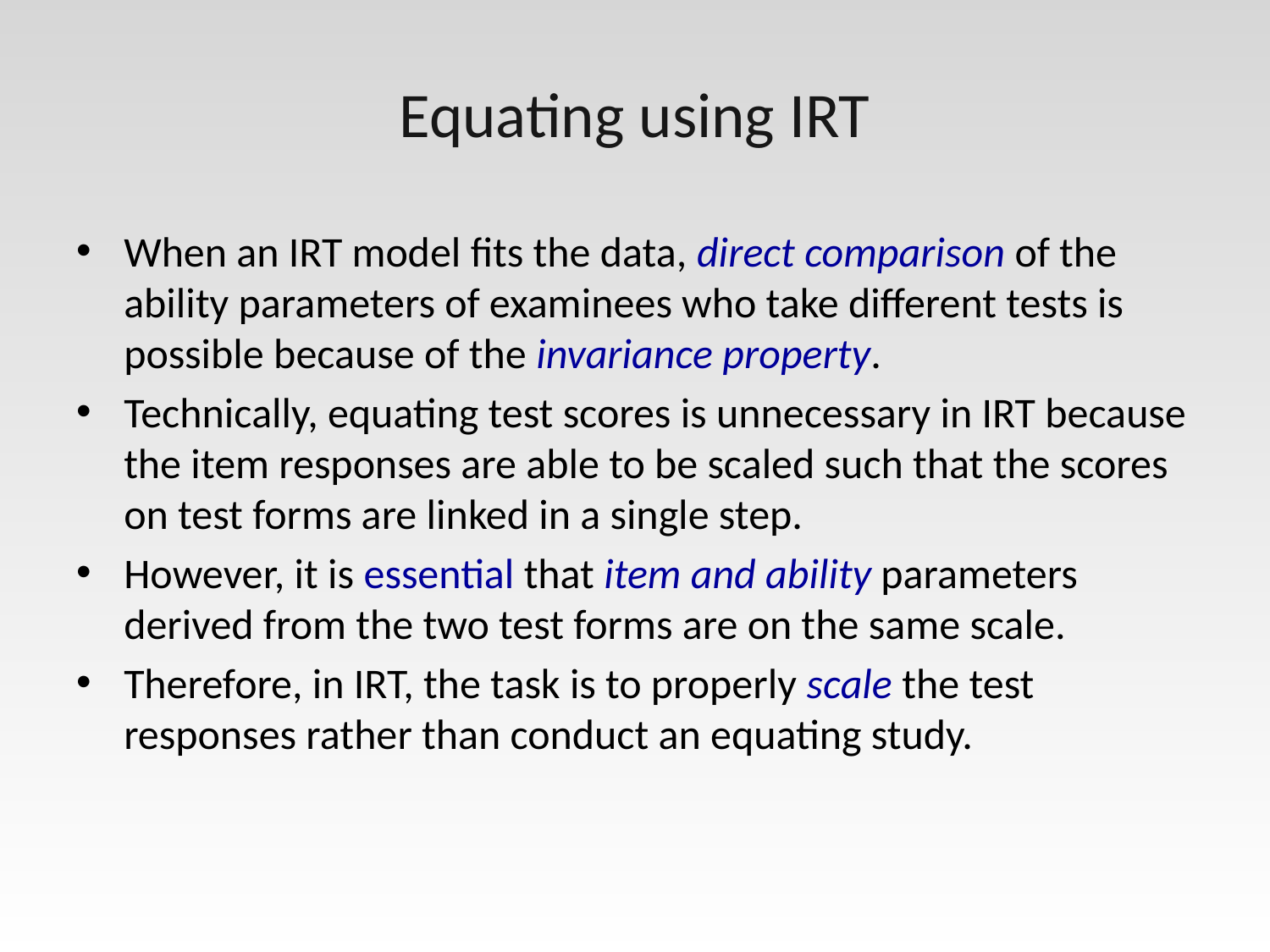

# Equating using IRT

When an IRT model fits the data, direct comparison of the ability parameters of examinees who take different tests is possible because of the invariance property.
Technically, equating test scores is unnecessary in IRT because the item responses are able to be scaled such that the scores on test forms are linked in a single step.
However, it is essential that item and ability parameters derived from the two test forms are on the same scale.
Therefore, in IRT, the task is to properly scale the test responses rather than conduct an equating study.